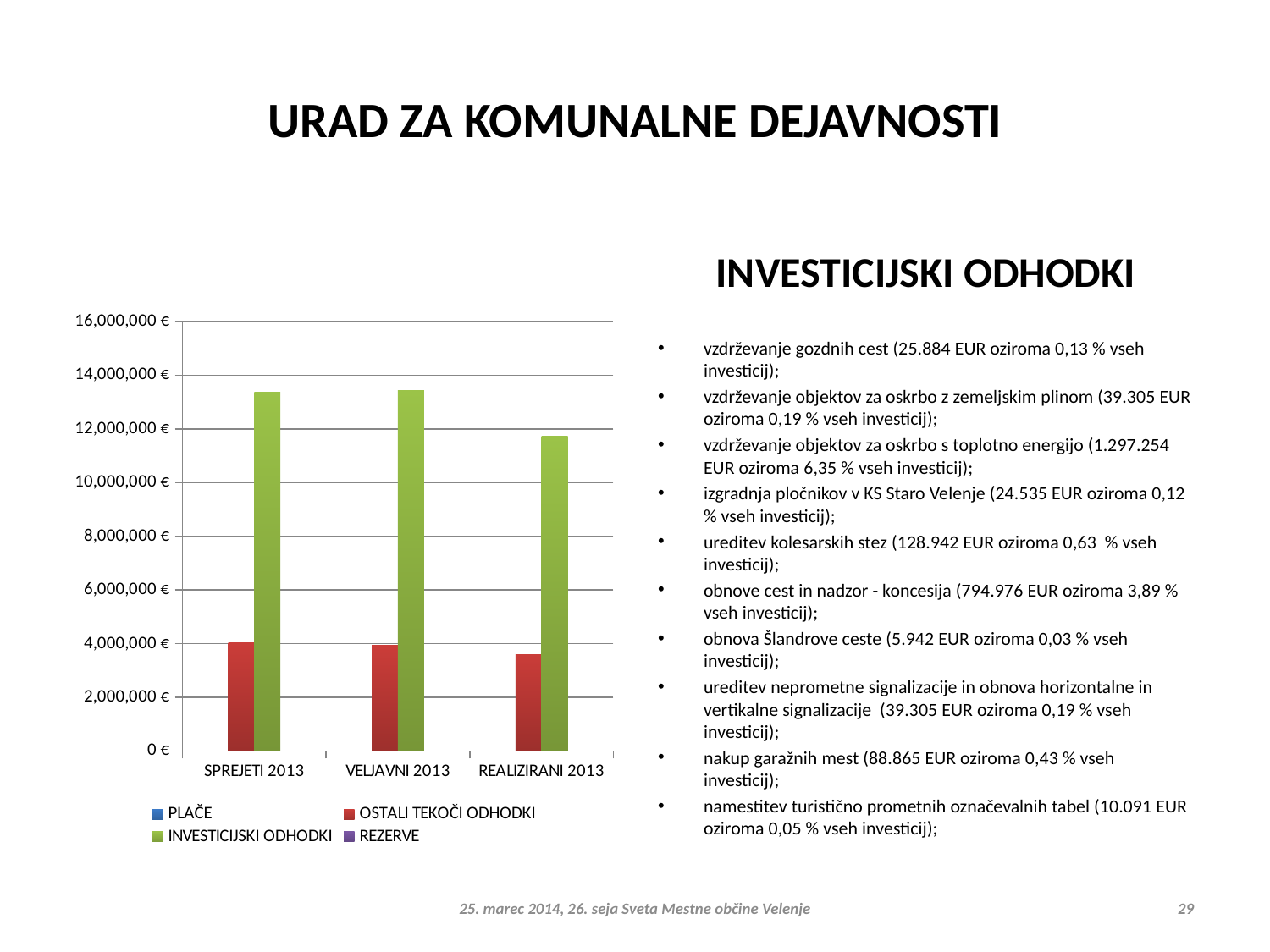

# URAD ZA KOMUNALNE DEJAVNOSTI

INVESTICIJSKI ODHODKI

### Chart

| Category | PLAČE | OSTALI TEKOČI ODHODKI | INVESTICIJSKI ODHODKI | REZERVE |
|---|---|---|---|---|
| SPREJETI 2013 | 0.0 | 4022028.0 | 13358861.0 | 0.0 |
| VELJAVNI 2013 | 0.0 | 3950672.0 | 13416916.0 | 0.0 |
| REALIZIRANI 2013 | 0.0 | 3581101.0 | 11714378.0 | 0.0 |
vzdrževanje gozdnih cest (25.884 EUR oziroma 0,13 % vseh investicij);
vzdrževanje objektov za oskrbo z zemeljskim plinom (39.305 EUR oziroma 0,19 % vseh investicij);
vzdrževanje objektov za oskrbo s toplotno energijo (1.297.254 EUR oziroma 6,35 % vseh investicij);
izgradnja pločnikov v KS Staro Velenje (24.535 EUR oziroma 0,12 % vseh investicij);
ureditev kolesarskih stez (128.942 EUR oziroma 0,63  % vseh investicij);
obnove cest in nadzor - koncesija (794.976 EUR oziroma 3,89 % vseh investicij);
obnova Šlandrove ceste (5.942 EUR oziroma 0,03 % vseh investicij);
ureditev neprometne signalizacije in obnova horizontalne in vertikalne signalizacije  (39.305 EUR oziroma 0,19 % vseh investicij);
nakup garažnih mest (88.865 EUR oziroma 0,43 % vseh investicij);
namestitev turistično prometnih označevalnih tabel (10.091 EUR oziroma 0,05 % vseh investicij);

25. marec 2014, 26. seja Sveta Mestne občine Velenje
29